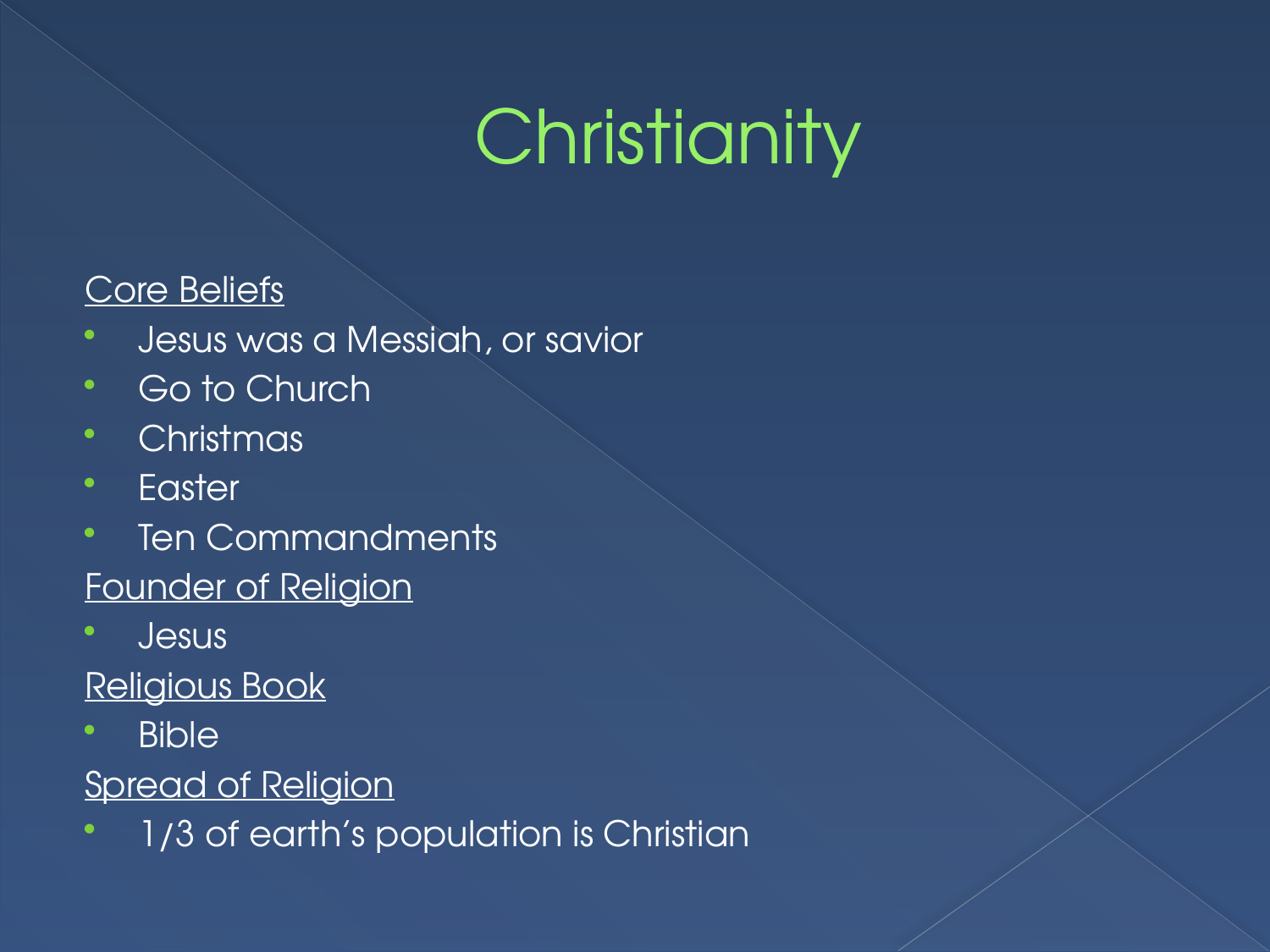

# Christianity
Core Beliefs
Jesus was a Messiah, or savior
Go to Church
Christmas
Easter
Ten Commandments
Founder of Religion
Jesus
Religious Book
Bible
Spread of Religion
1/3 of earth’s population is Christian